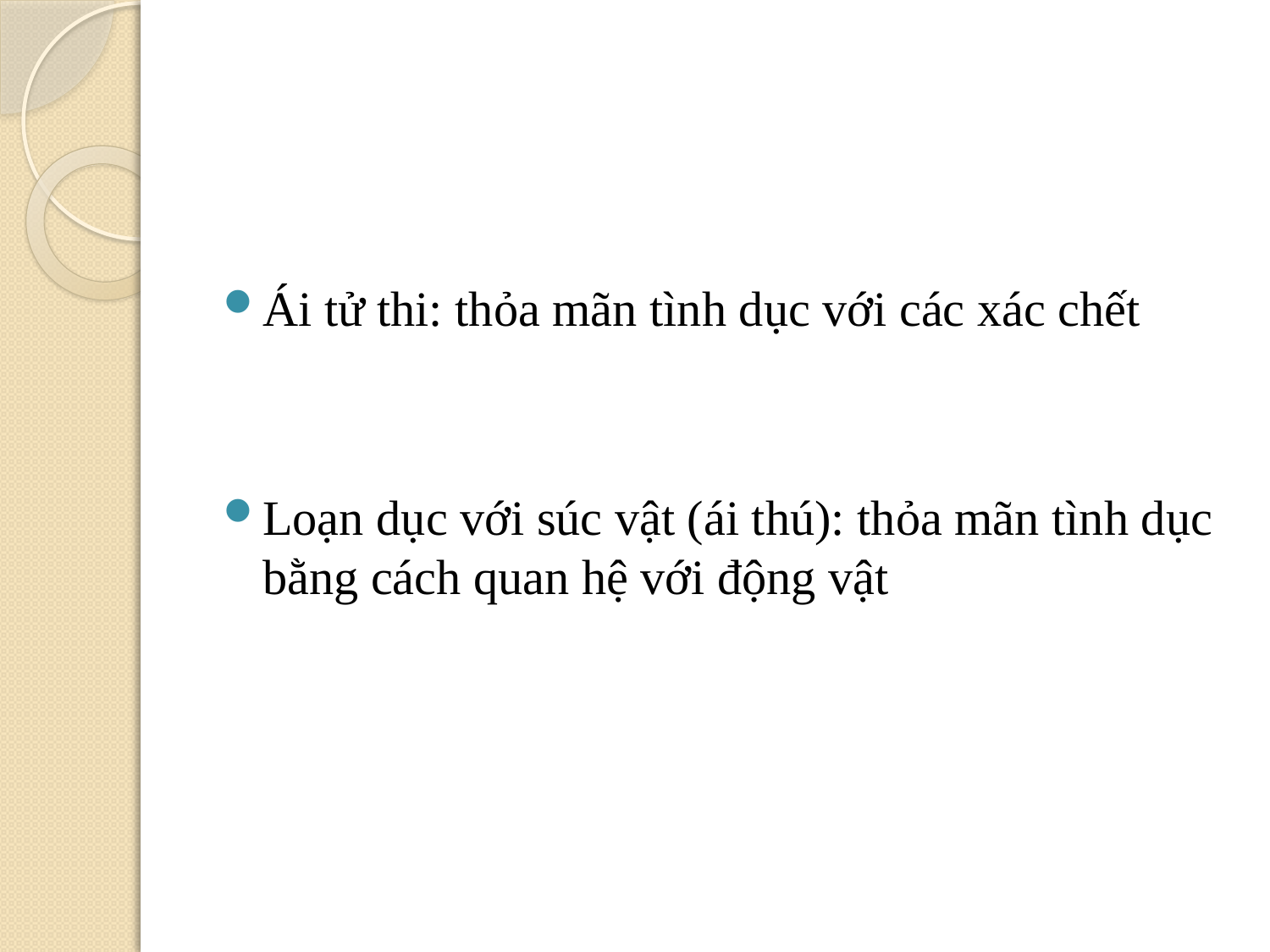

#

Ái tử thi: thỏa mãn tình dục với các xác chết

Loạn dục với súc vật (ái thú): thỏa mãn tình dục bằng cách quan hệ với động vật